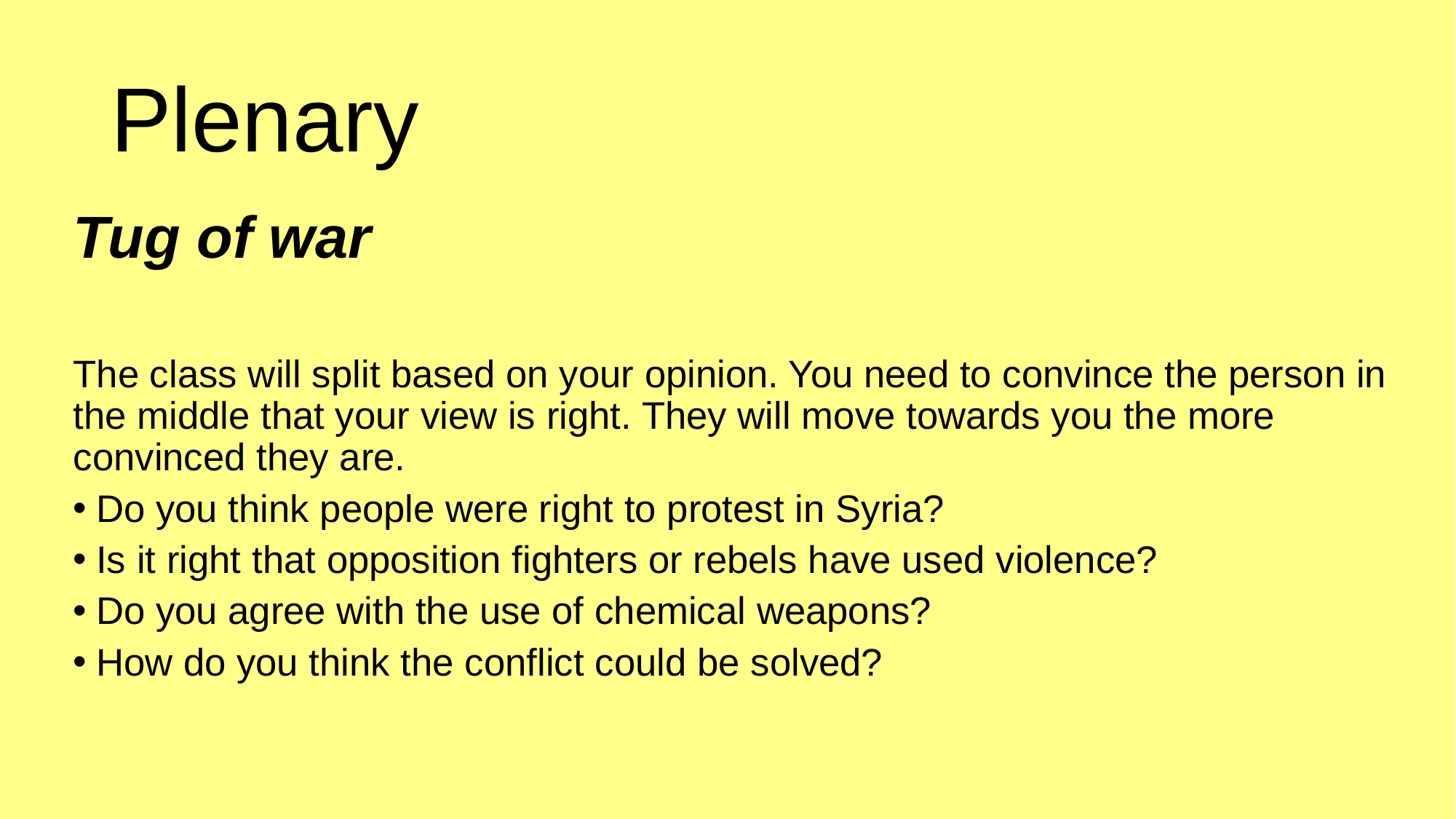

# Plenary
Tug of war

The class will split based on your opinion. You need to convince the person in the middle that your view is right. They will move towards you the more convinced they are.
Do you think people were right to protest in Syria?
Is it right that opposition fighters or rebels have used violence?
Do you agree with the use of chemical weapons?
How do you think the conflict could be solved?